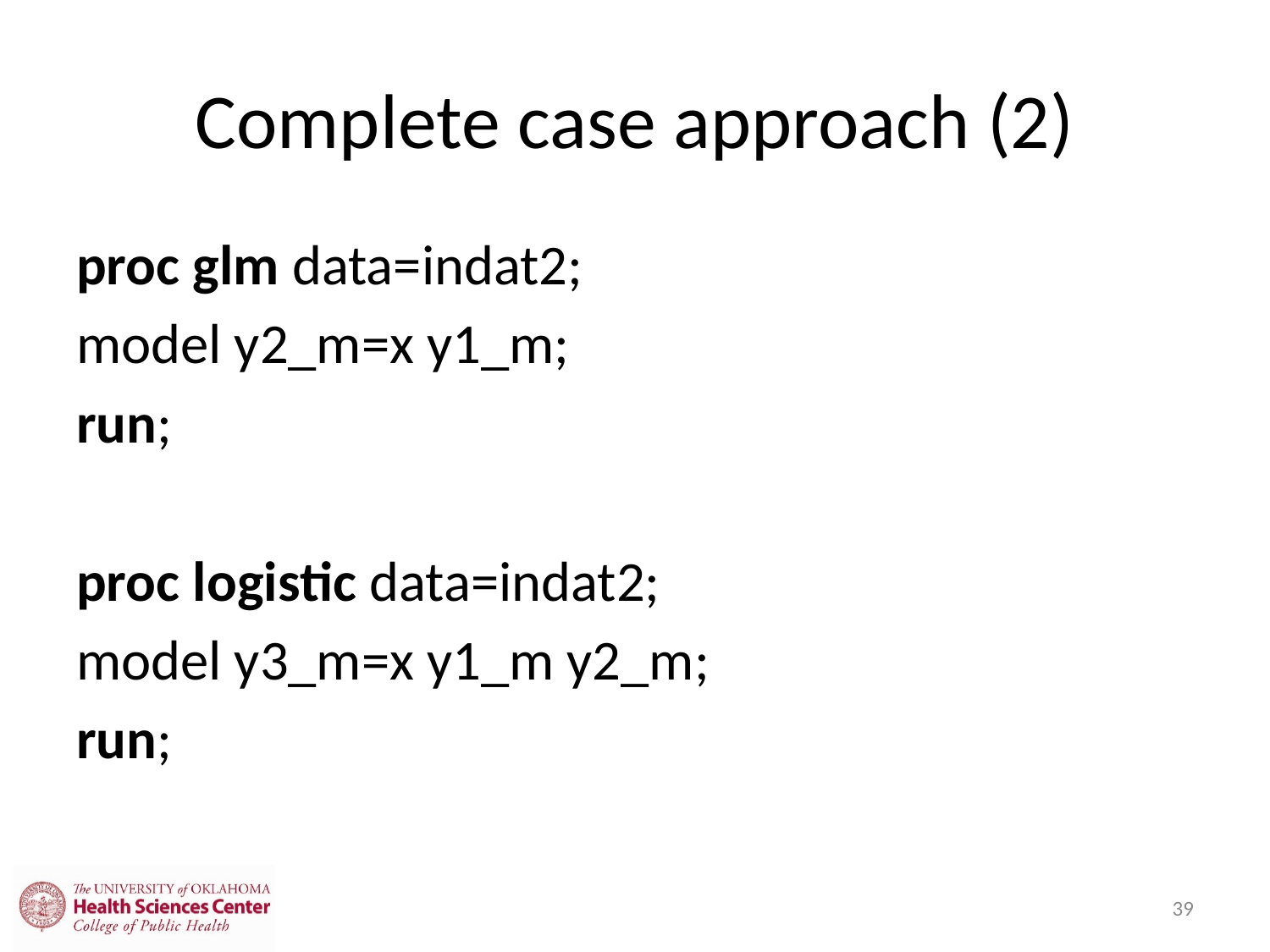

# Complete case approach (2)
proc glm data=indat2;
model y2_m=x y1_m;
run;

proc logistic data=indat2;
model y3_m=x y1_m y2_m;
run;

39